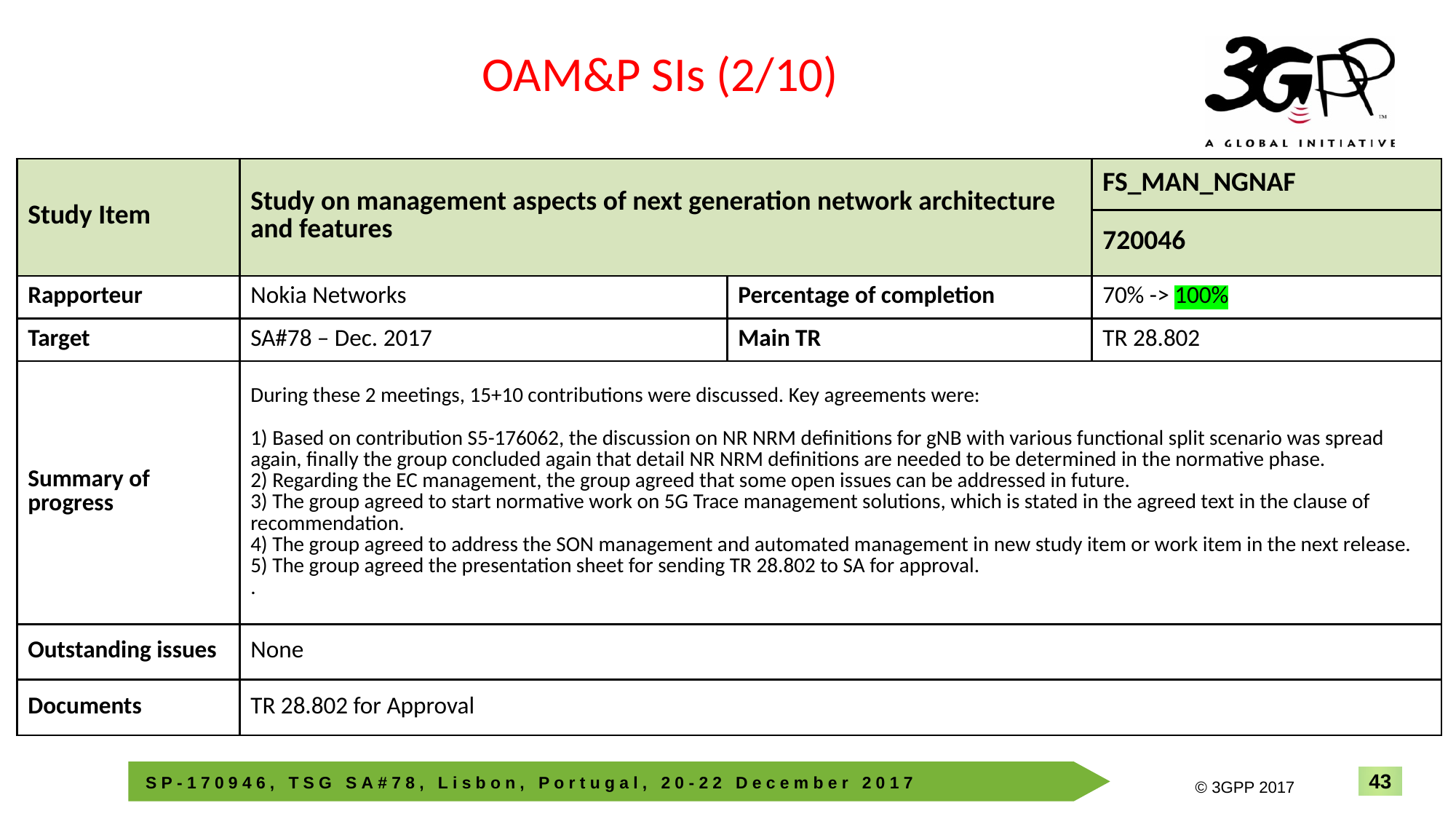

OAM&P SIs (2/10)
| Study Item | Study on management aspects of next generation network architecture and features |  | FS\_MAN\_NGNAF |
| --- | --- | --- | --- |
|  |  |  | 720046 |
| Rapporteur | Nokia Networks | Percentage of completion | 70% -> 100% |
| Target | SA#78 – Dec. 2017 | Main TR | TR 28.802 |
| Summary of progress | During these 2 meetings, 15+10 contributions were discussed. Key agreements were: 1) Based on contribution S5-176062, the discussion on NR NRM definitions for gNB with various functional split scenario was spread again, finally the group concluded again that detail NR NRM definitions are needed to be determined in the normative phase. 2) Regarding the EC management, the group agreed that some open issues can be addressed in future. 3) The group agreed to start normative work on 5G Trace management solutions, which is stated in the agreed text in the clause of recommendation. 4) The group agreed to address the SON management and automated management in new study item or work item in the next release. 5) The group agreed the presentation sheet for sending TR 28.802 to SA for approval. . |  |  |
| Outstanding issues | None |  |  |
| Documents | TR 28.802 for Approval |  |  |